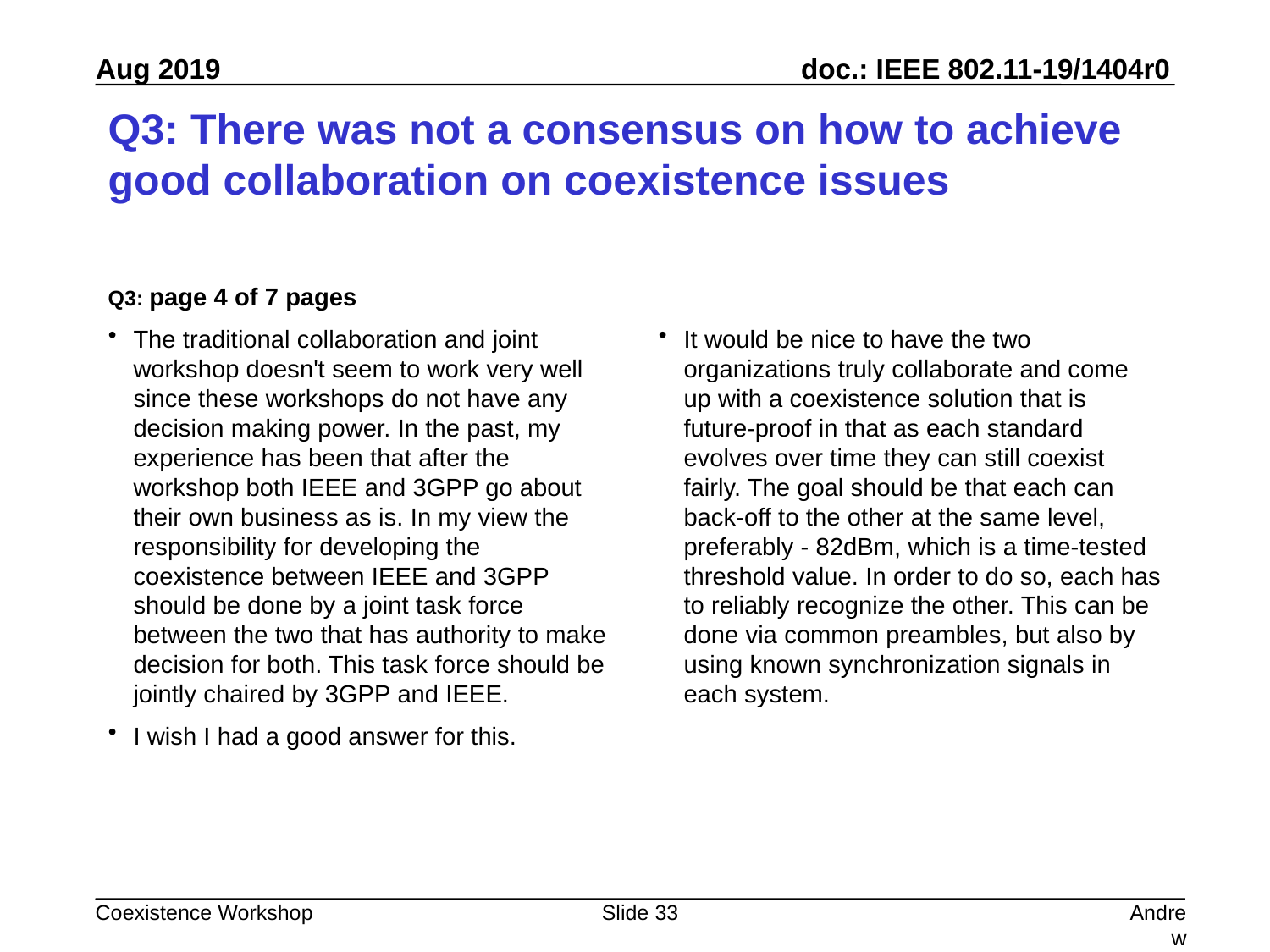

# Q3: There was not a consensus on how to achieve good collaboration on coexistence issues
Q3: page 4 of 7 pages
The traditional collaboration and joint workshop doesn't seem to work very well since these workshops do not have any decision making power. In the past, my experience has been that after the workshop both IEEE and 3GPP go about their own business as is. In my view the responsibility for developing the coexistence between IEEE and 3GPP should be done by a joint task force between the two that has authority to make decision for both. This task force should be jointly chaired by 3GPP and IEEE.
I wish I had a good answer for this.

It would be nice to have the two organizations truly collaborate and come up with a coexistence solution that is future-proof in that as each standard evolves over time they can still coexist fairly. The goal should be that each can back-off to the other at the same level, preferably - 82dBm, which is a time-tested threshold value. In order to do so, each has to reliably recognize the other. This can be done via common preambles, but also by using known synchronization signals in each system.

Slide 33
Andrew Myles, Cisco